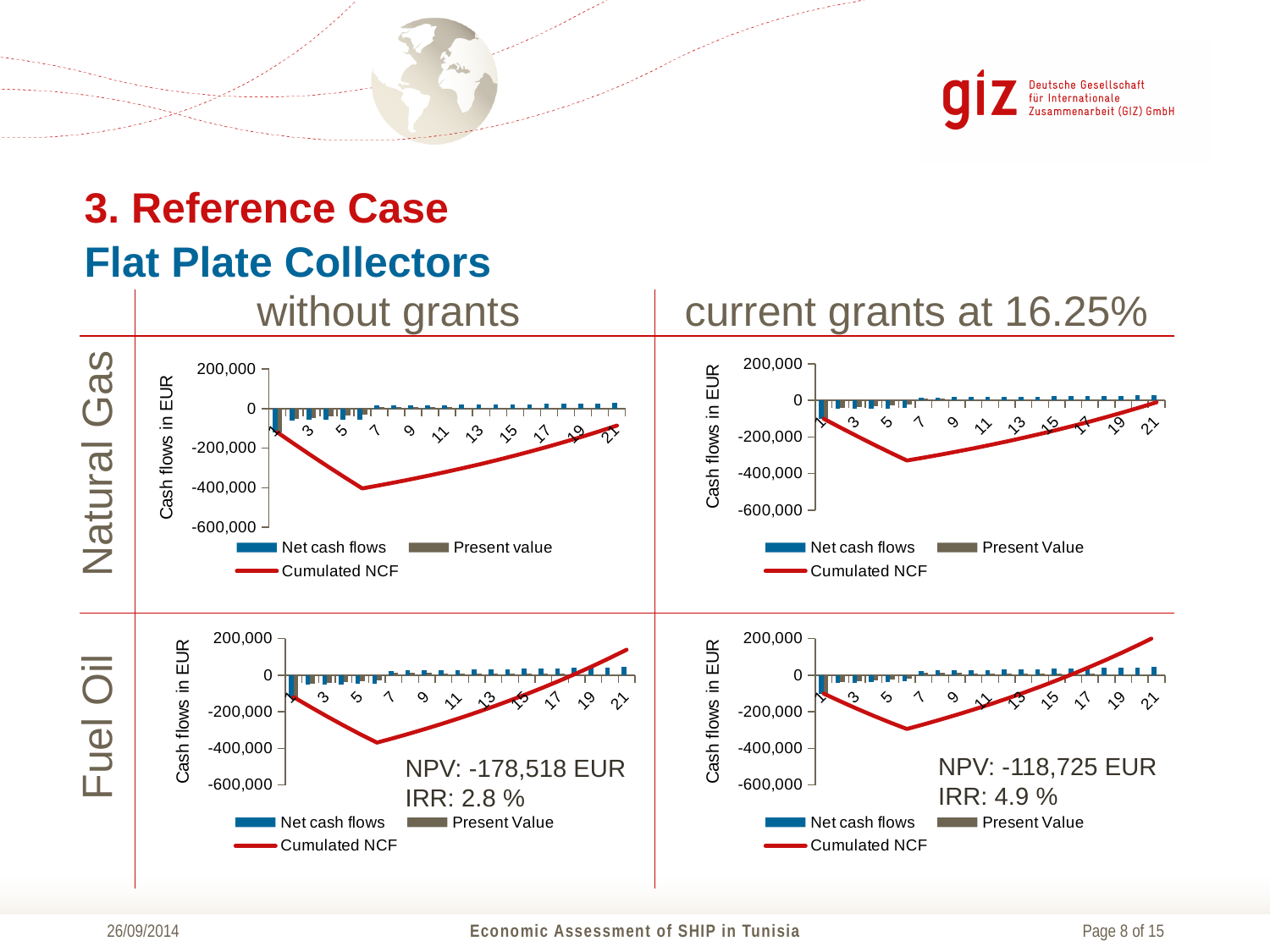

3. Reference Case
Flat Plate Collectors
without grants
current grants at 16.25%
Natural Gas

### Chart

| Category | Net cash flows | Present value | Cumulated NCF |
|---|---|---|---|

### Chart

| Category | Net cash flows | Present Value | Cumulated NCF |
|---|---|---|---|
Fuel Oil

### Chart

| Category | Net cash flows | Present Value | Cumulated NCF |
|---|---|---|---|

### Chart

| Category | Net cash flows | Present Value | Cumulated NCF |
|---|---|---|---|
NPV: -118,725 EUR
IRR: 4.9 %
NPV: -178,518 EUR
IRR: 2.8 %
26/09/2014
Economic Assessment of SHIP in Tunisia